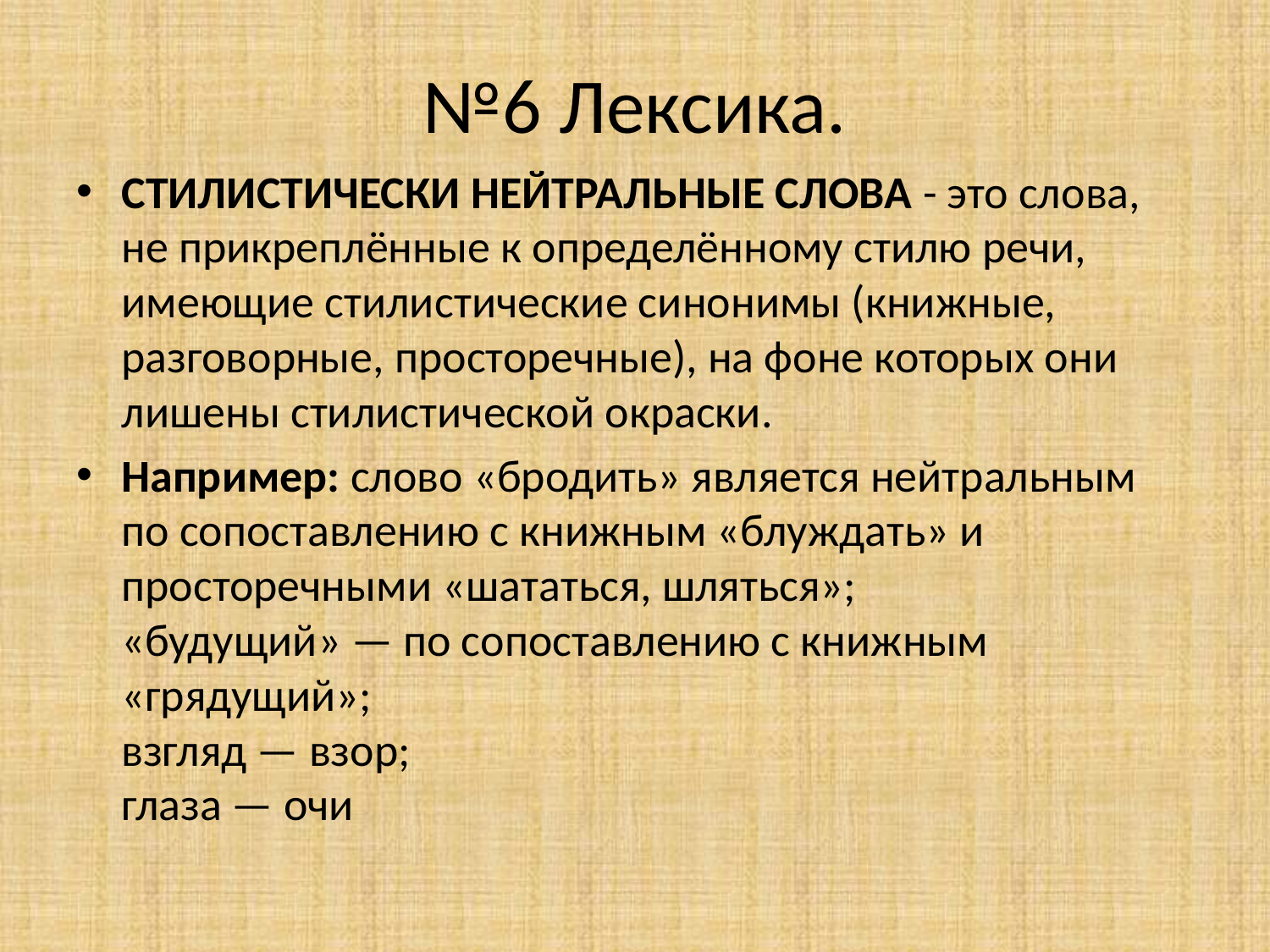

# №6 Лексика.
СТИЛИСТИЧЕСКИ НЕЙТРАЛЬНЫЕ СЛОВА - это слова, не прикреплённые к определённому стилю речи, имеющие стилистические синонимы (книжные, разговорные, просторечные), на фоне которых они лишены стилистической окраски.
Например: слово «бродить» является нейтральным по сопоставлению с книжным «блуждать» и просторечными «шататься, шляться»; 
«будущий» — по сопоставлению с книжным «грядущий»; 
взгляд — взор; 
глаза — очи